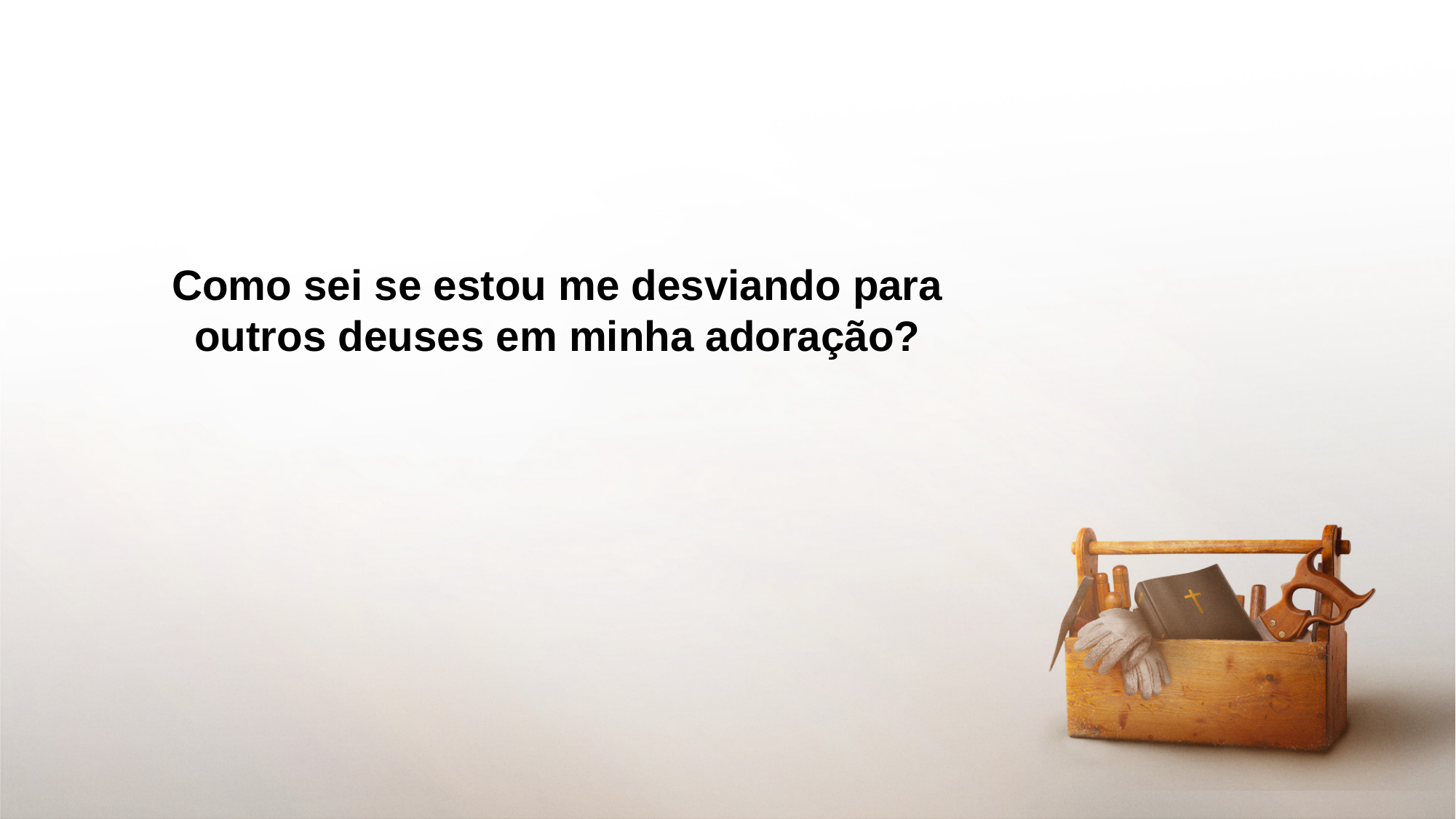

Como sei se estou me desviando para outros deuses em minha adoração?